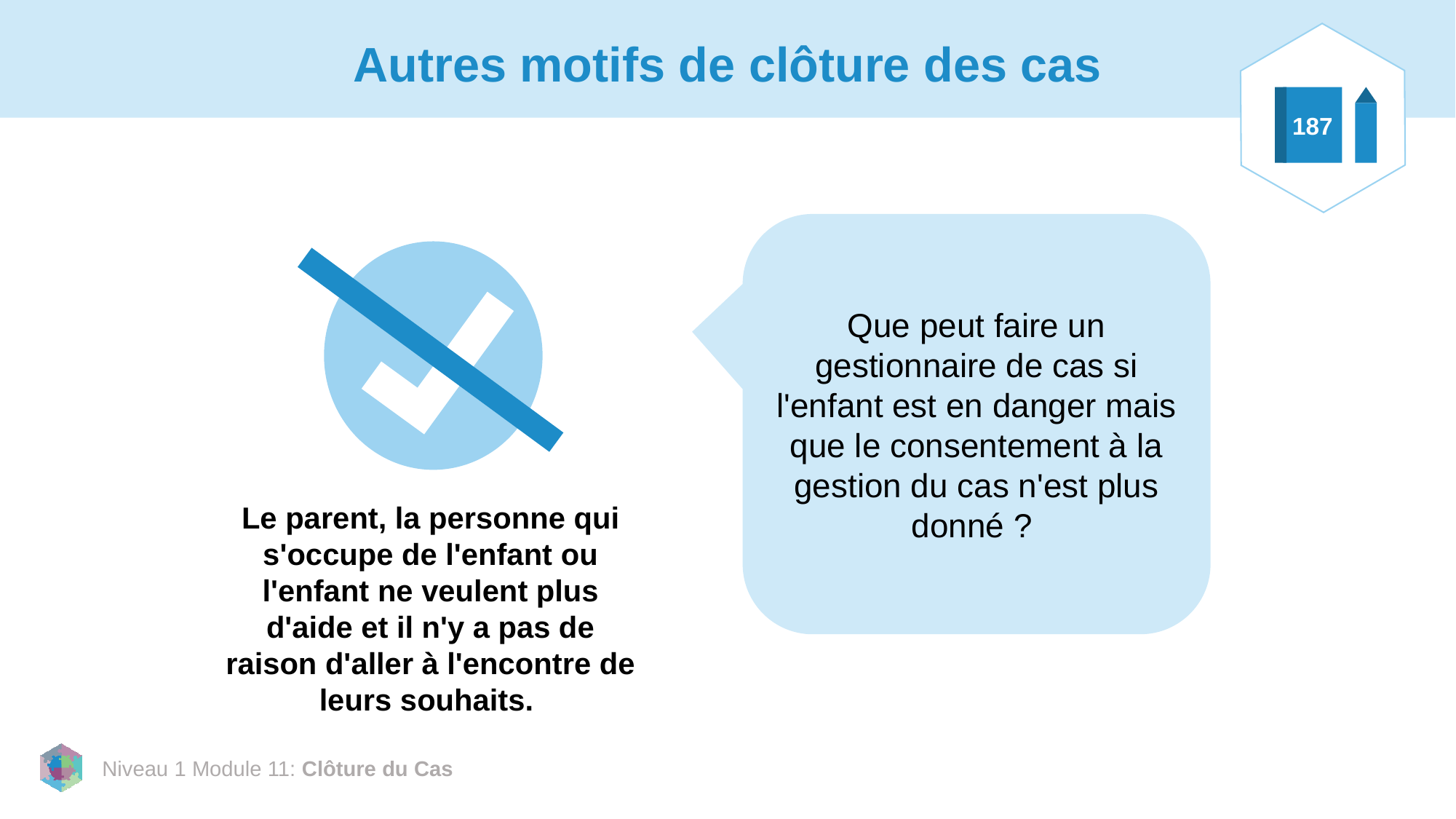

# Autres motifs de clôture des cas

187

Que peut faire un gestionnaire de cas si l'enfant est en danger mais que le consentement à la gestion du cas n'est plus donné ?

Le parent, la personne qui s'occupe de l'enfant ou l'enfant ne veulent plus d'aide et il n'y a pas de raison d'aller à l'encontre de leurs souhaits.